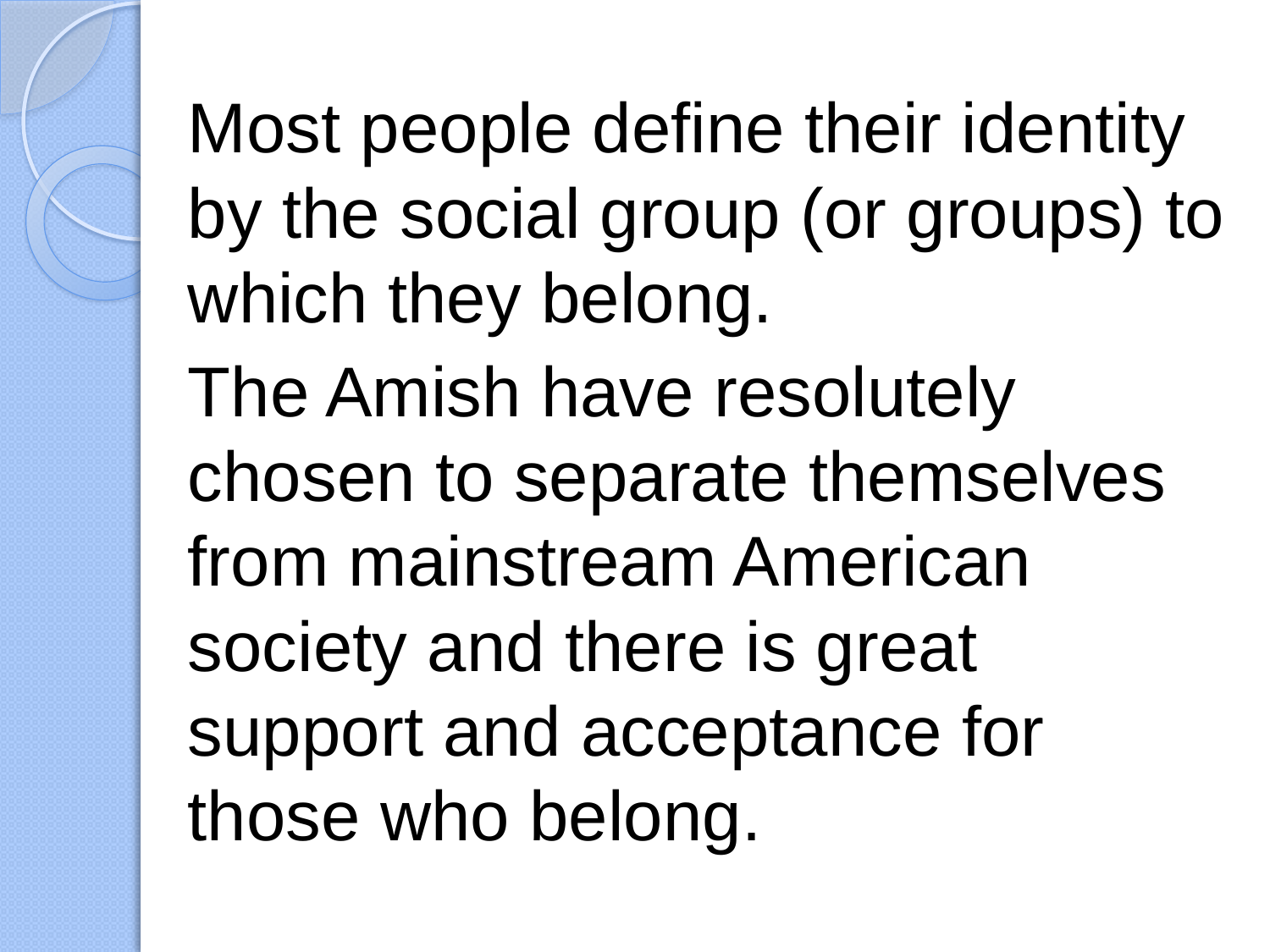

#
Most people define their identity by the social group (or groups) to which they belong.
The Amish have resolutely chosen to separate themselves from mainstream American society and there is great support and acceptance for those who belong.